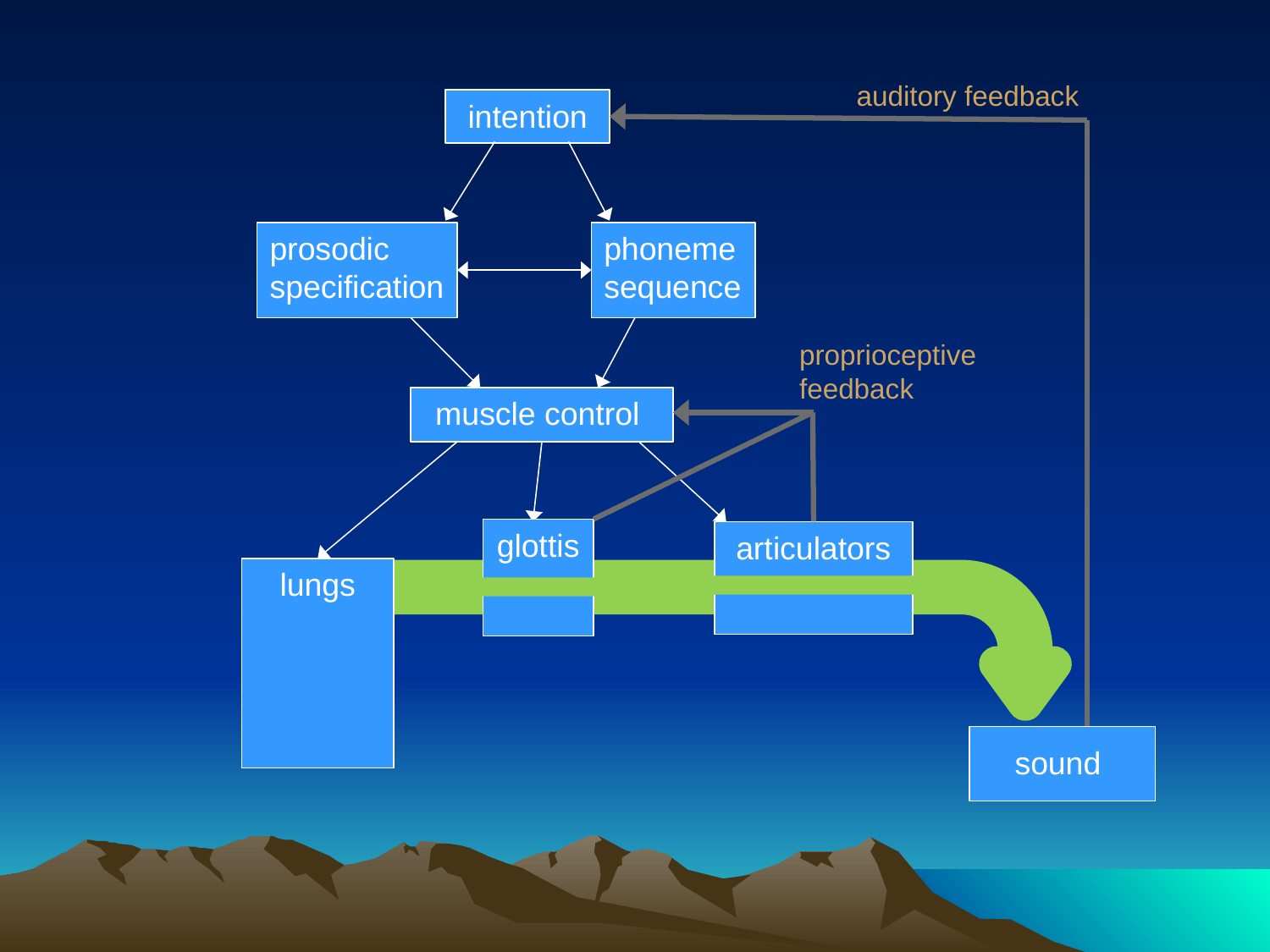

auditory feedback

intention
prosodic specification
phoneme sequence
proprioceptive
feedback
muscle control
glottis

articulators
lungs

[[

sound